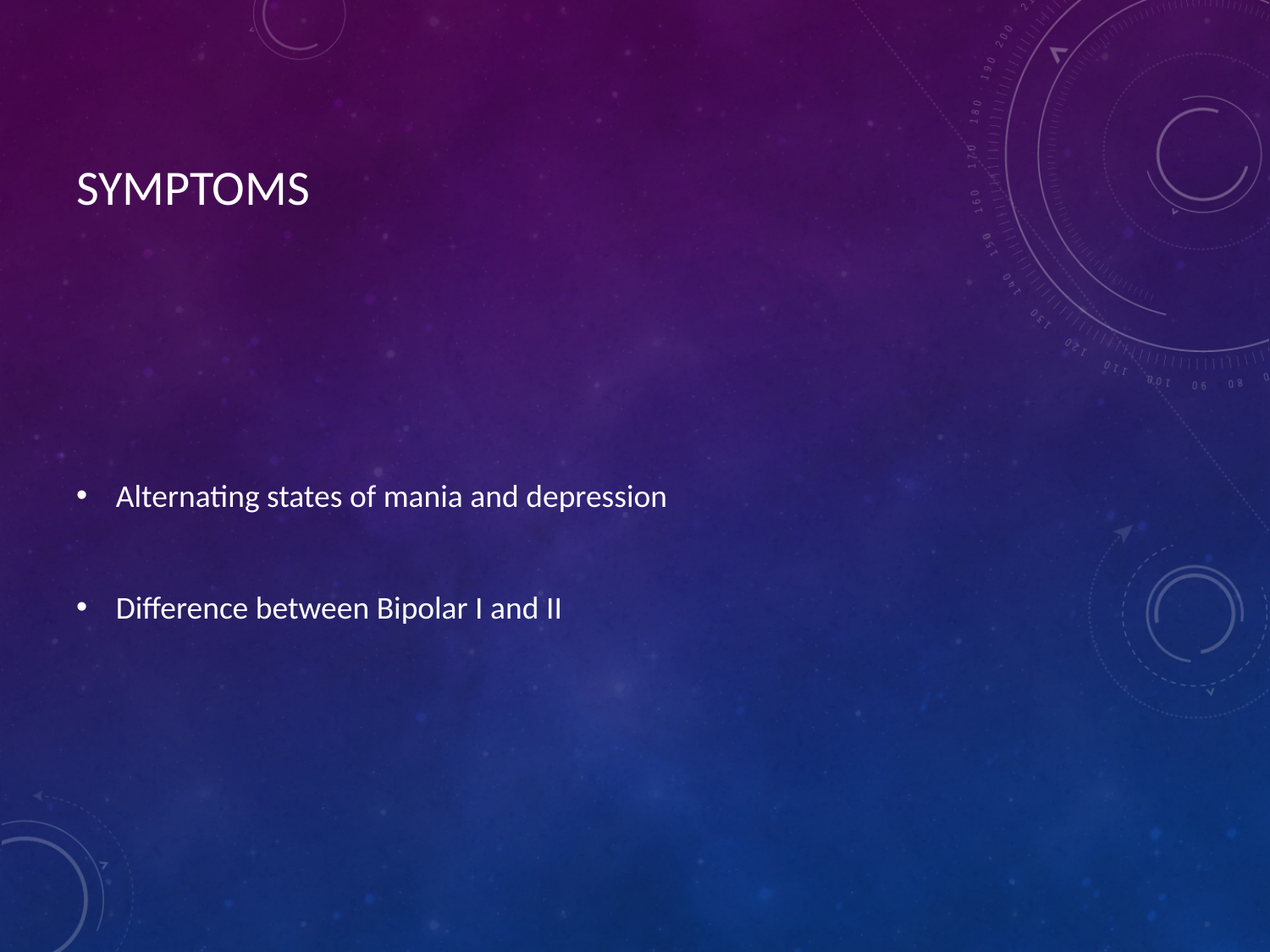

# Symptoms
Alternating states of mania and depression

Difference between Bipolar I and II